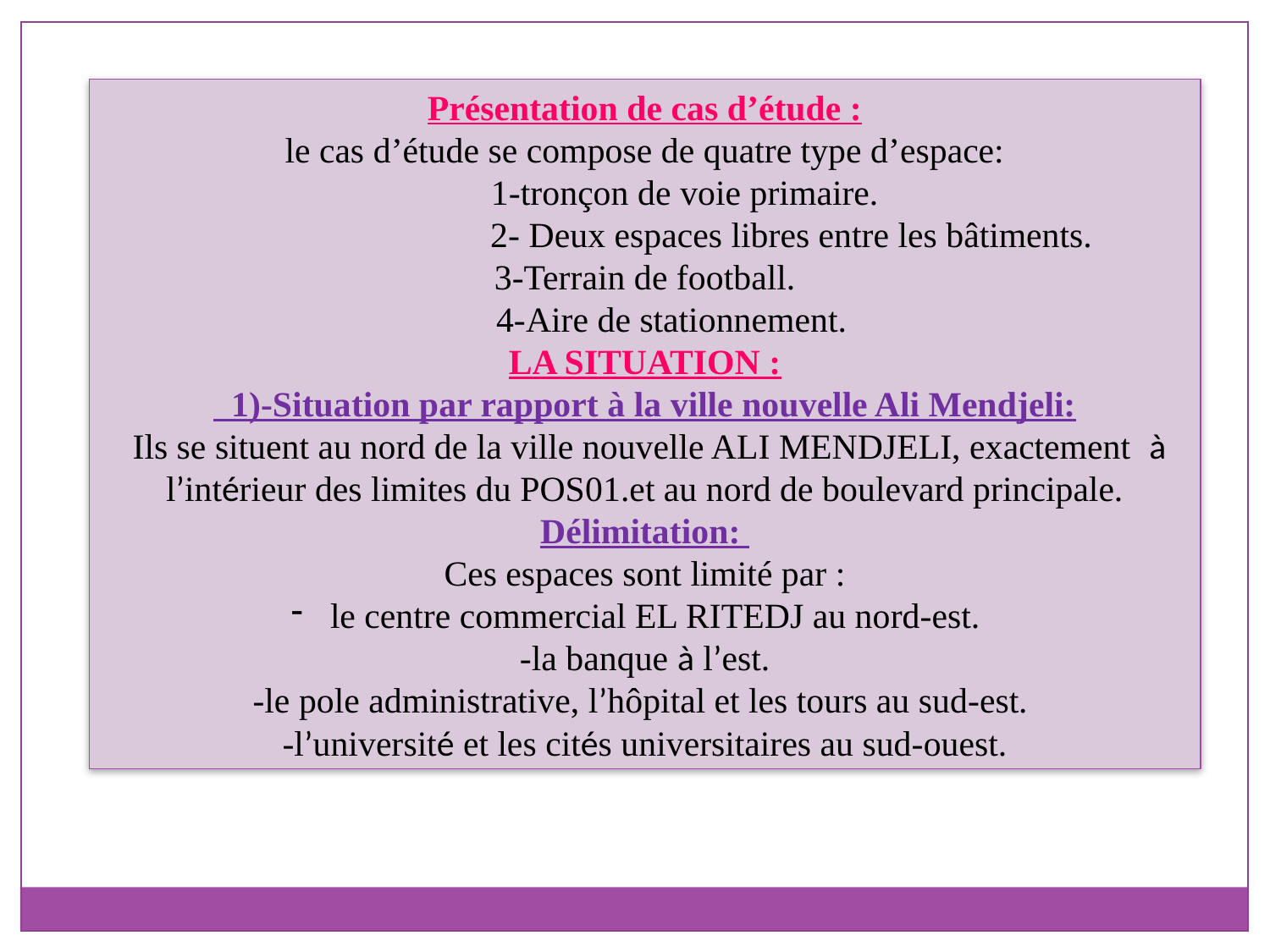

Présentation de cas d’étude :
le cas d’étude se compose de quatre type d’espace:
         1-tronçon de voie primaire.
                                 2- Deux espaces libres entre les bâtiments.
3-Terrain de football.
      4-Aire de stationnement.
LA SITUATION :
  1)-Situation par rapport à la ville nouvelle Ali Mendjeli:
 Ils se situent au nord de la ville nouvelle ALI MENDJELI, exactement  à l’intérieur des limites du POS01.et au nord de boulevard principale.
Délimitation:
Ces espaces sont limité par :
 le centre commercial EL RITEDJ au nord-est.
-la banque à l’est.
-le pole administrative, l’hôpital et les tours au sud-est.
-l’université et les cités universitaires au sud-ouest.